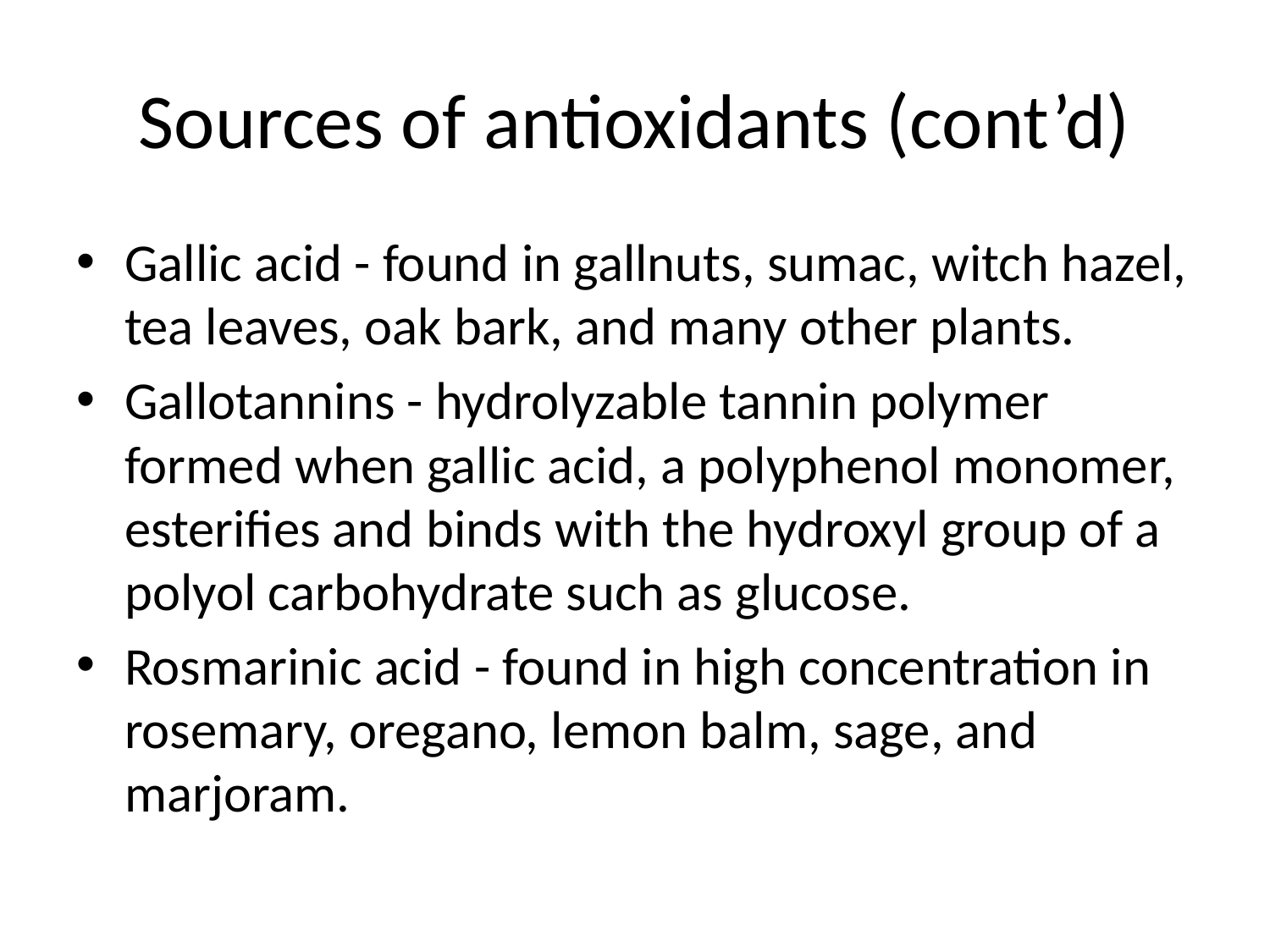

# Sources of antioxidants (cont’d)
Gallic acid - found in gallnuts, sumac, witch hazel, tea leaves, oak bark, and many other plants.
Gallotannins - hydrolyzable tannin polymer formed when gallic acid, a polyphenol monomer, esterifies and binds with the hydroxyl group of a polyol carbohydrate such as glucose.
Rosmarinic acid - found in high concentration in rosemary, oregano, lemon balm, sage, and marjoram.